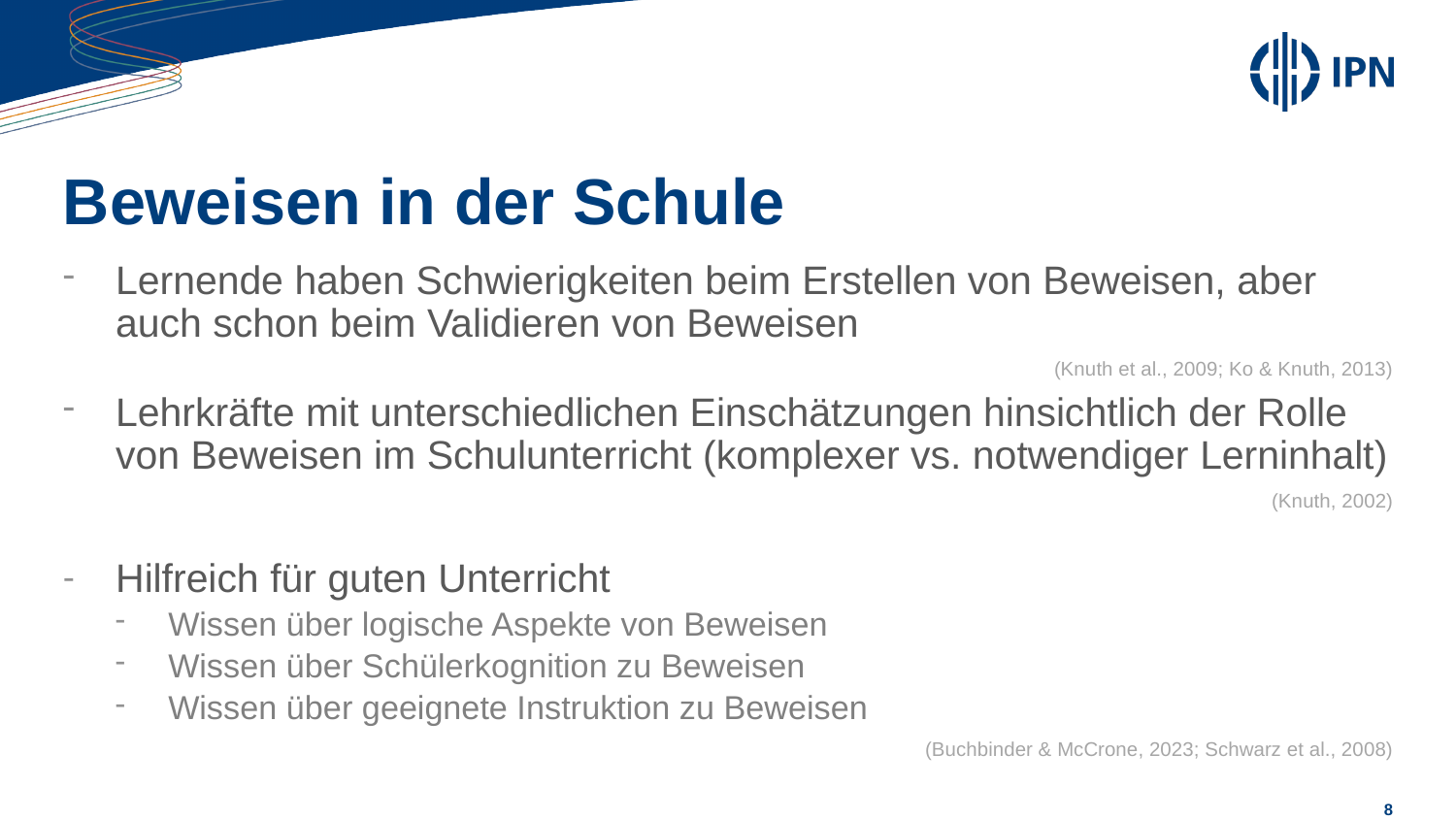

# Beweisen in der Schule
Lernende haben Schwierigkeiten beim Erstellen von Beweisen, aber auch schon beim Validieren von Beweisen
(Knuth et al., 2009; Ko & Knuth, 2013)
Lehrkräfte mit unterschiedlichen Einschätzungen hinsichtlich der Rolle von Beweisen im Schulunterricht (komplexer vs. notwendiger Lerninhalt)
(Knuth, 2002)

Hilfreich für guten Unterricht
Wissen über logische Aspekte von Beweisen
Wissen über Schülerkognition zu Beweisen
Wissen über geeignete Instruktion zu Beweisen
(Buchbinder & McCrone, 2023; Schwarz et al., 2008)

8